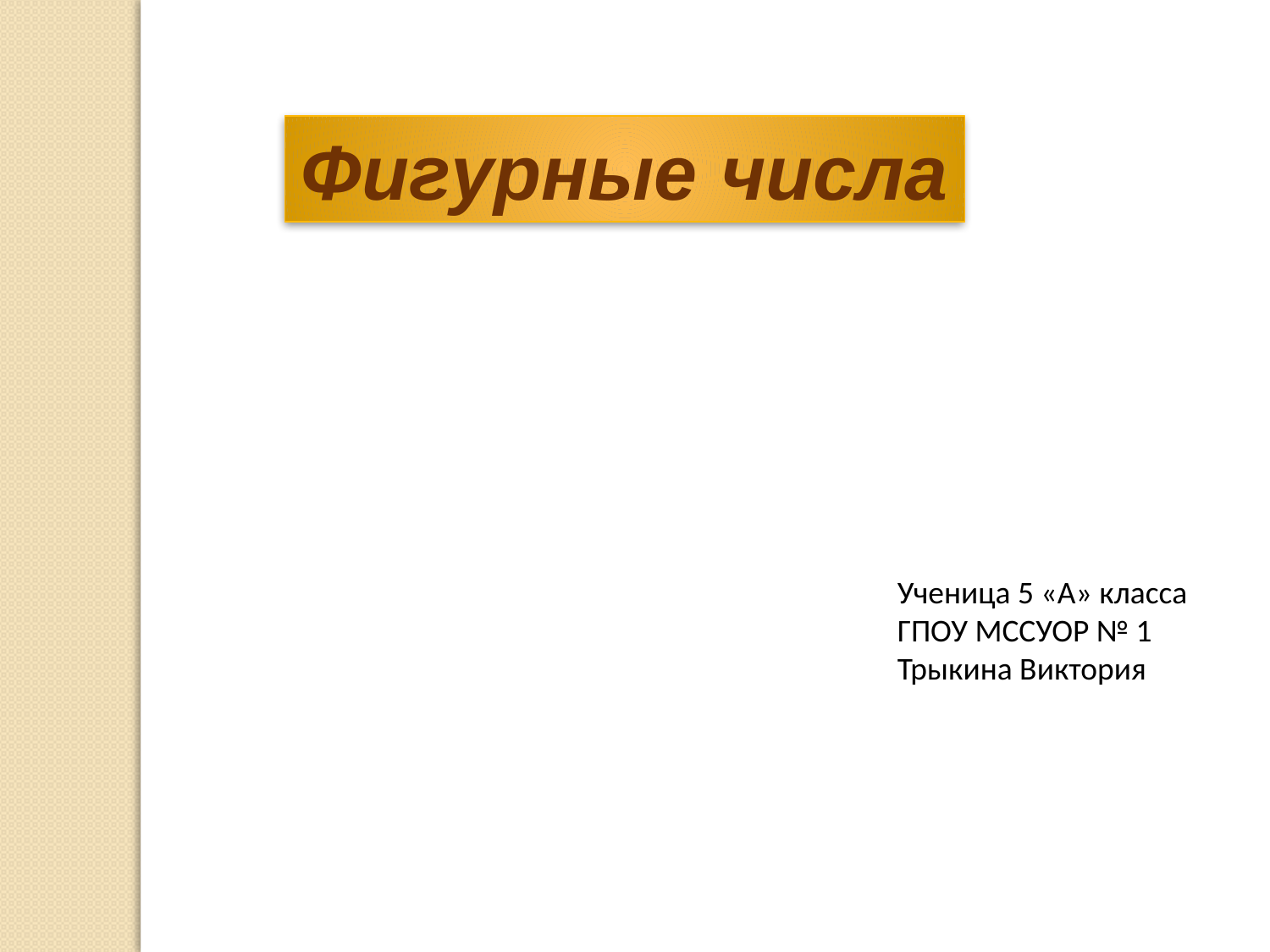

Фигурные числа
Ученица 5 «А» класса
ГПОУ МССУОР № 1
Трыкина Виктория